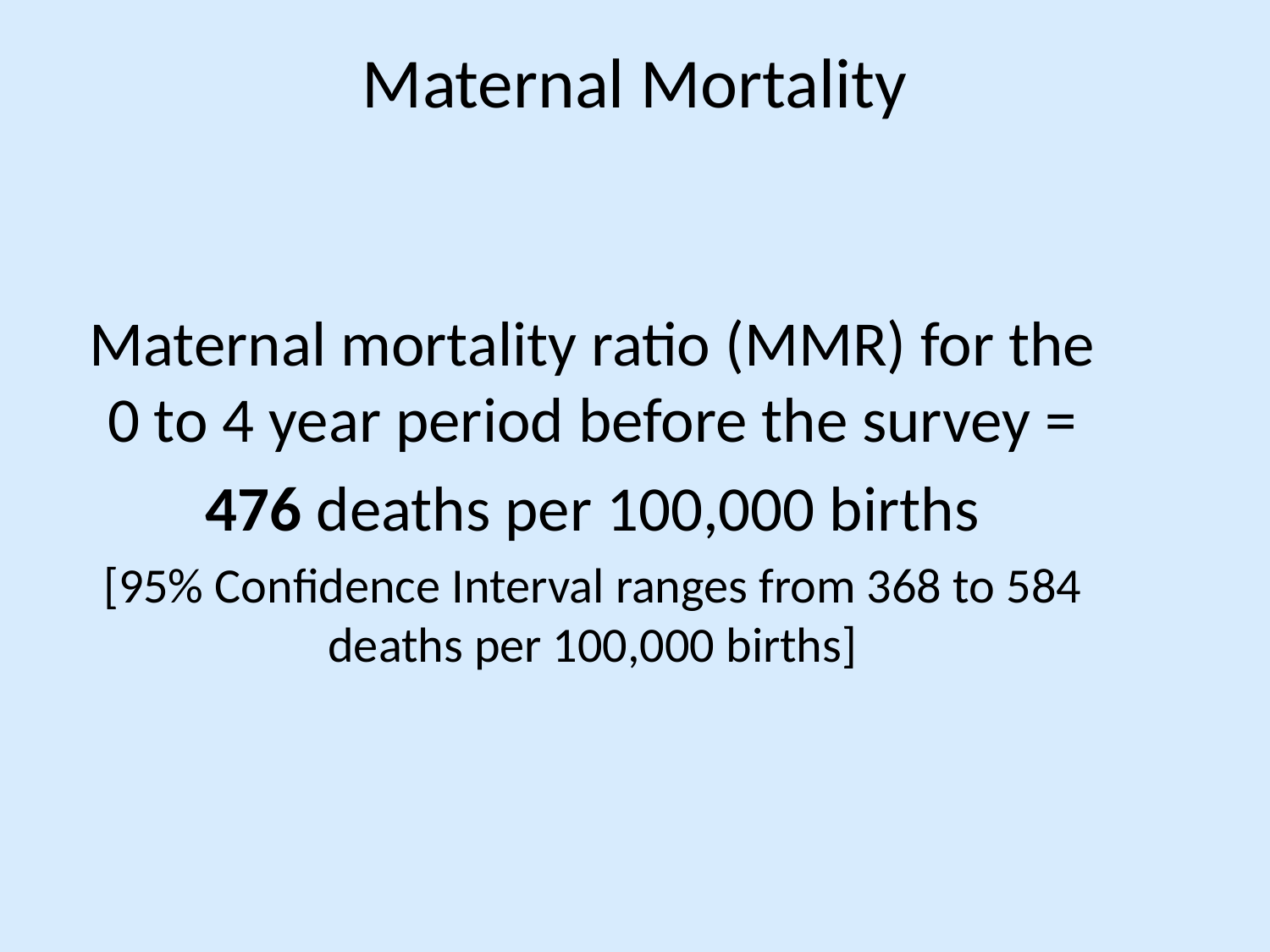

# Maternal Mortality
Maternal mortality ratio (MMR) for the 0 to 4 year period before the survey =
476 deaths per 100,000 births
[95% Confidence Interval ranges from 368 to 584 deaths per 100,000 births]